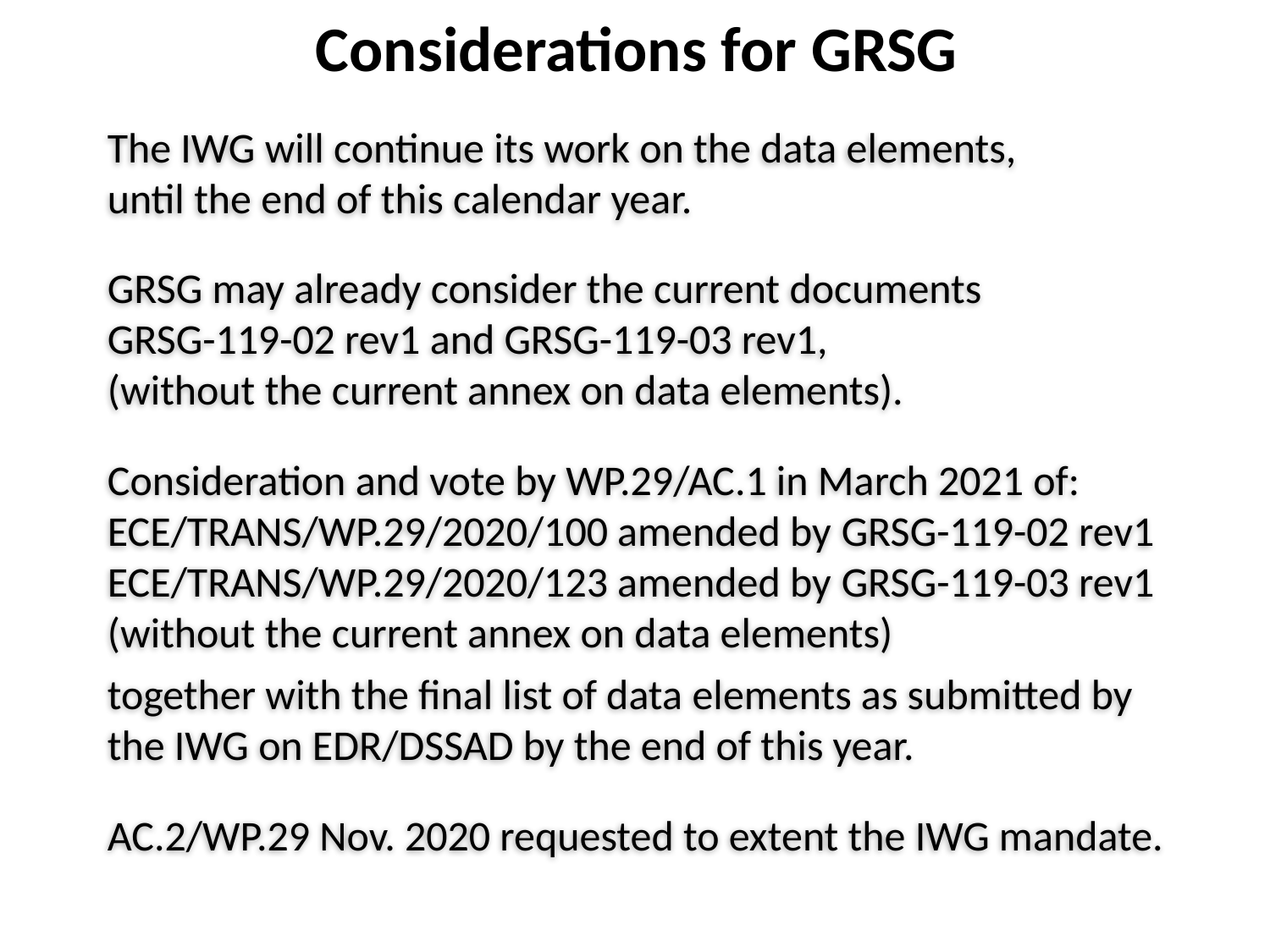

Considerations for GRSG
The IWG will continue its work on the data elements,
until the end of this calendar year.

GRSG may already consider the current documents
GRSG-119-02 rev1 and GRSG-119-03 rev1,
(without the current annex on data elements).

Consideration and vote by WP.29/AC.1 in March 2021 of:
ECE/TRANS/WP.29/2020/100 amended by GRSG-119-02 rev1
ECE/TRANS/WP.29/2020/123 amended by GRSG-119-03 rev1
(without the current annex on data elements)
together with the final list of data elements as submitted by the IWG on EDR/DSSAD by the end of this year.

AC.2/WP.29 Nov. 2020 requested to extent the IWG mandate.